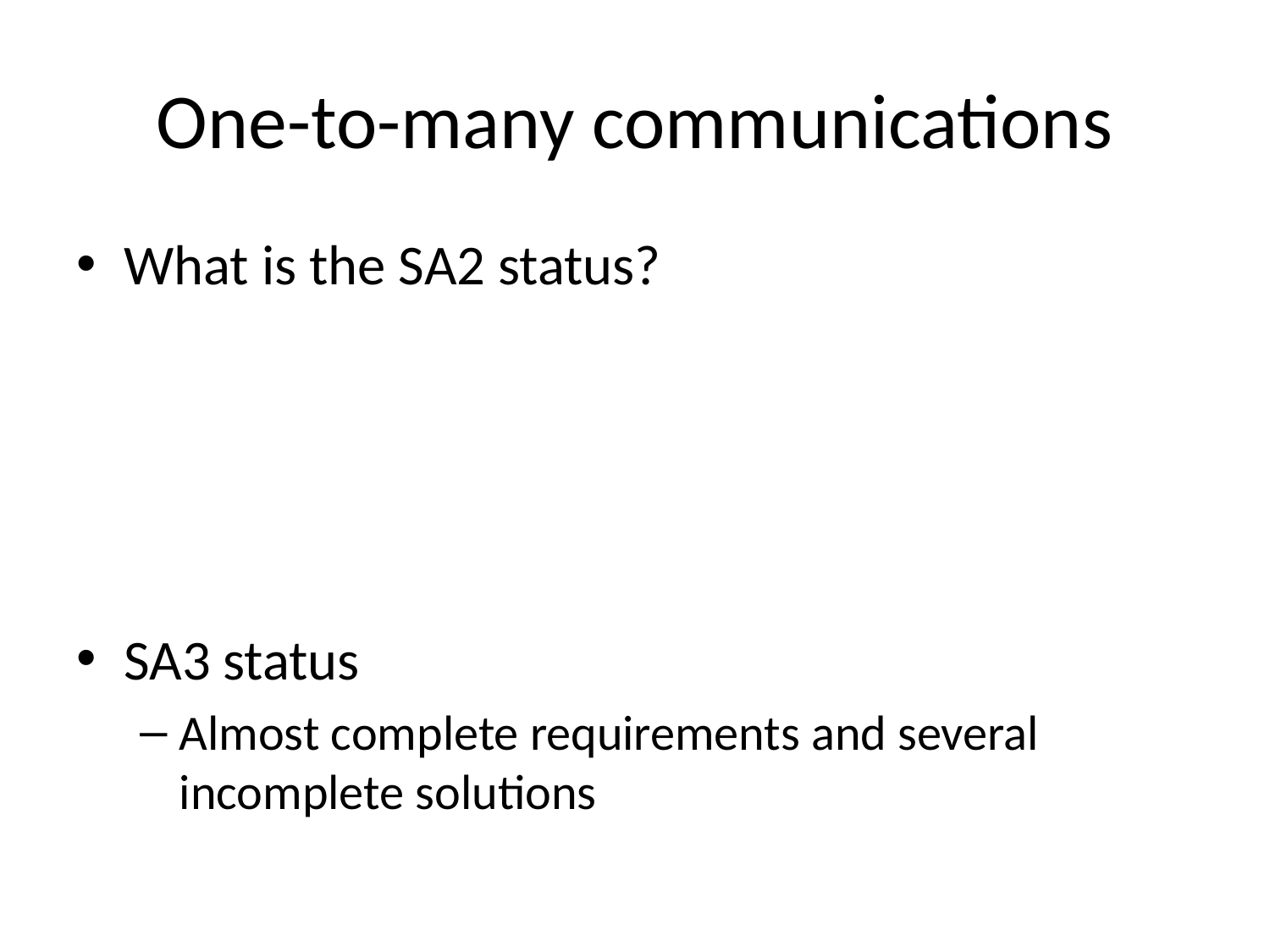

# One-to-many communications
What is the SA2 status?

SA3 status
Almost complete requirements and several incomplete solutions